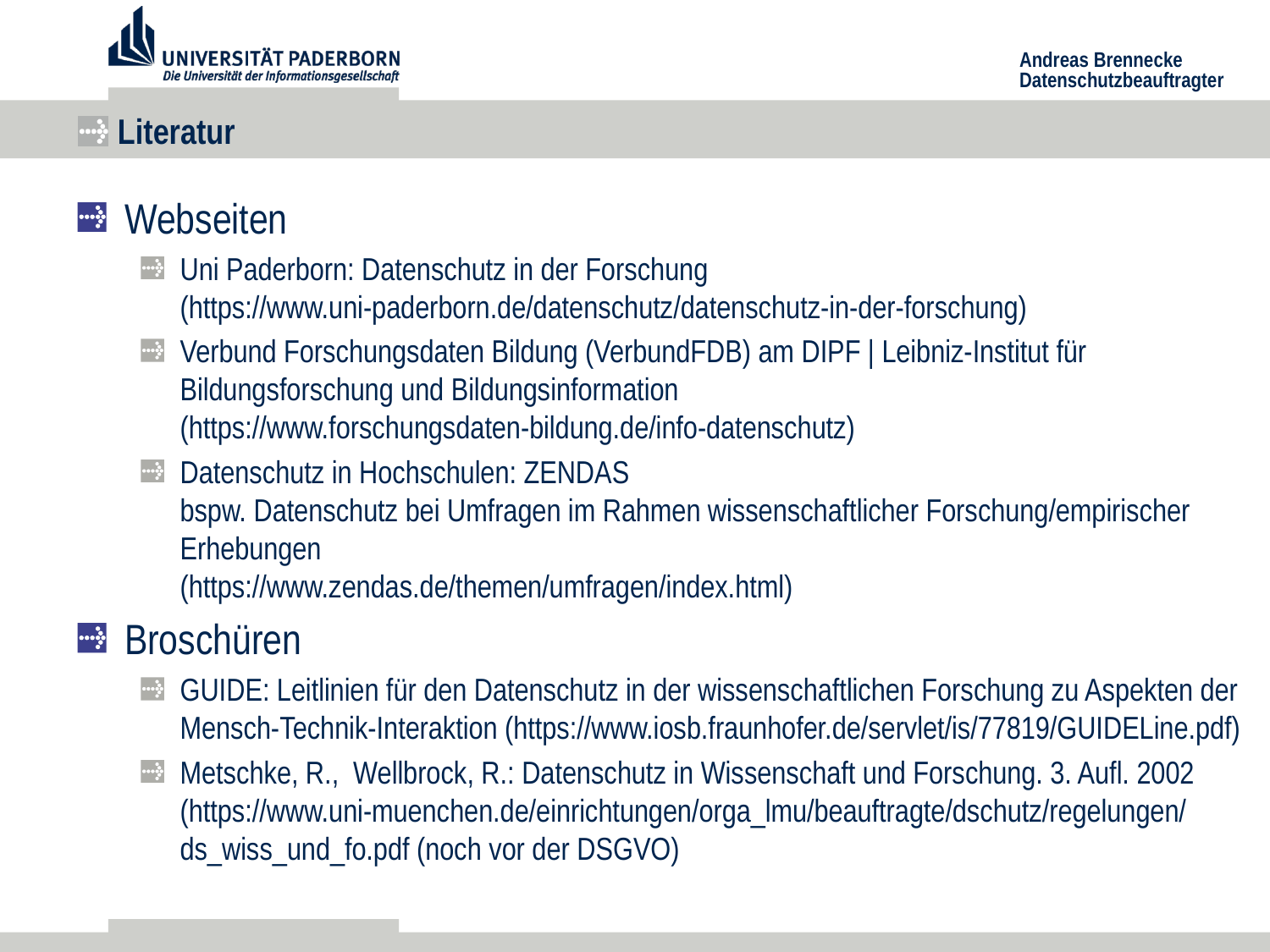

# Literatur
Webseiten
Uni Paderborn: Datenschutz in der Forschung
(https://www.uni-paderborn.de/datenschutz/datenschutz-in-der-forschung)
Verbund Forschungsdaten Bildung (VerbundFDB) am DIPF | Leibniz-Institut für Bildungsforschung und Bildungsinformation
(https://www.forschungsdaten-bildung.de/info-datenschutz)
Datenschutz in Hochschulen: ZENDAS
bspw. Datenschutz bei Umfragen im Rahmen wissenschaftlicher Forschung/empirischer Erhebungen
(https://www.zendas.de/themen/umfragen/index.html)
Broschüren
GUIDE: Leitlinien für den Datenschutz in der wissenschaftlichen Forschung zu Aspekten der Mensch-Technik-Interaktion (https://www.iosb.fraunhofer.de/servlet/is/77819/GUIDELine.pdf)
Metschke, R.,  Wellbrock, R.: Datenschutz in Wissenschaft und Forschung. 3. Aufl. 2002
(https://www.uni-muenchen.de/einrichtungen/orga_lmu/beauftragte/dschutz/regelungen/
ds_wiss_und_fo.pdf (noch vor der DSGVO)